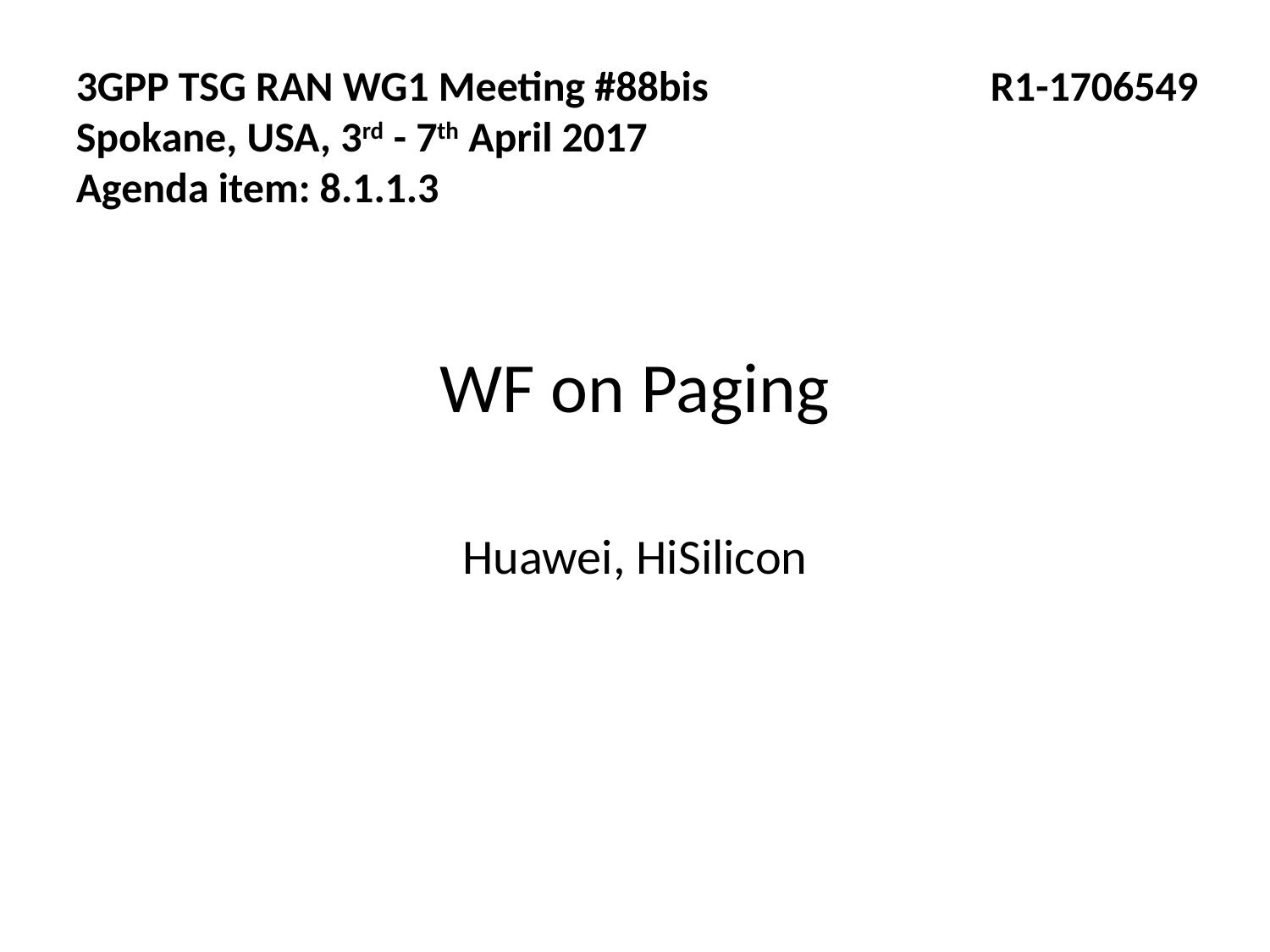

3GPP TSG RAN WG1 Meeting #88bis		                R1-1706549
Spokane, USA, 3rd - 7th April 2017
Agenda item: 8.1.1.3
WF on Paging
Huawei, HiSilicon